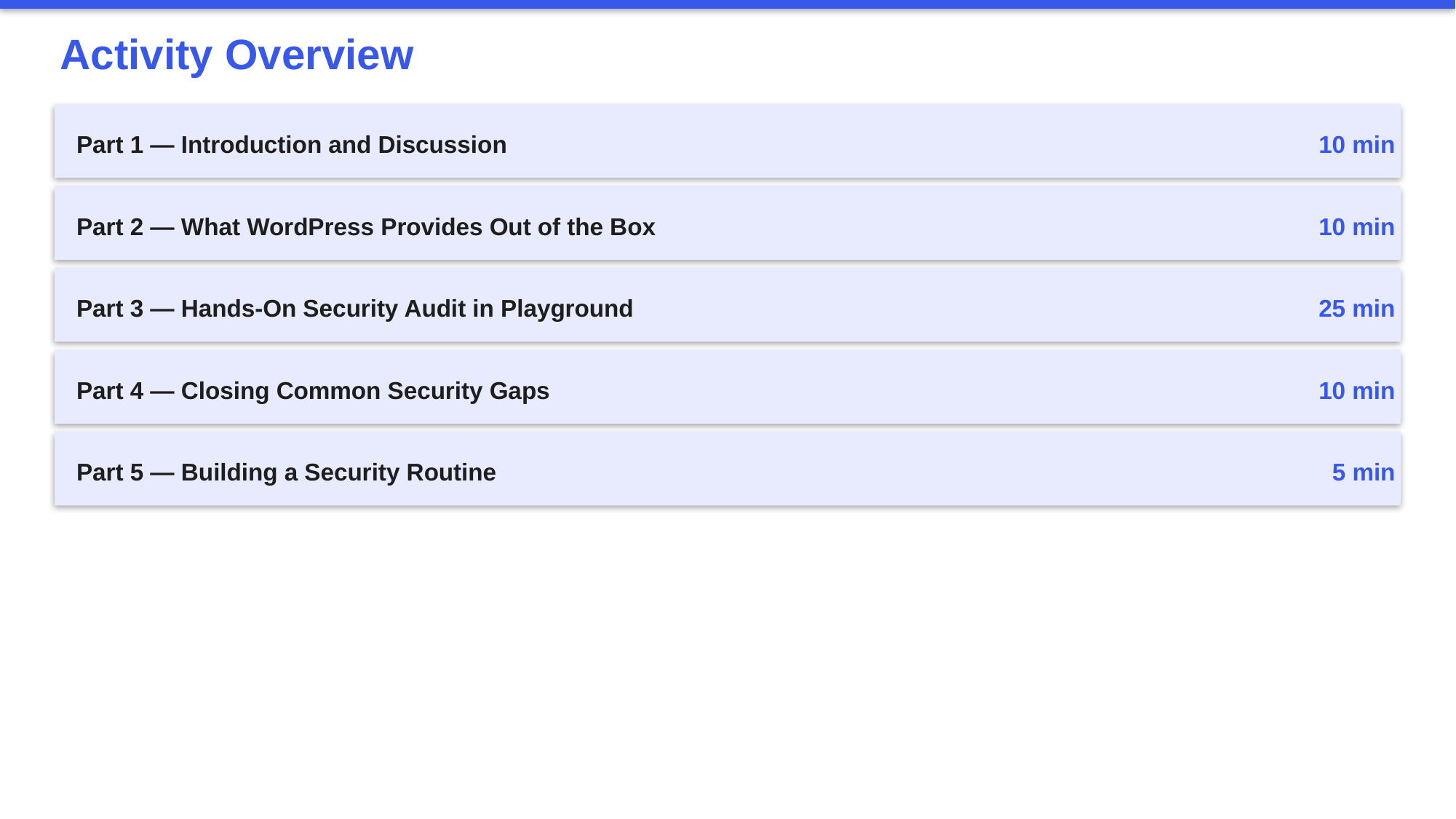

Activity Overview

Part 1 — Introduction and Discussion
10 min

Part 2 — What WordPress Provides Out of the Box
10 min

Part 3 — Hands-On Security Audit in Playground
25 min

Part 4 — Closing Common Security Gaps
10 min

Part 5 — Building a Security Routine
 5 min